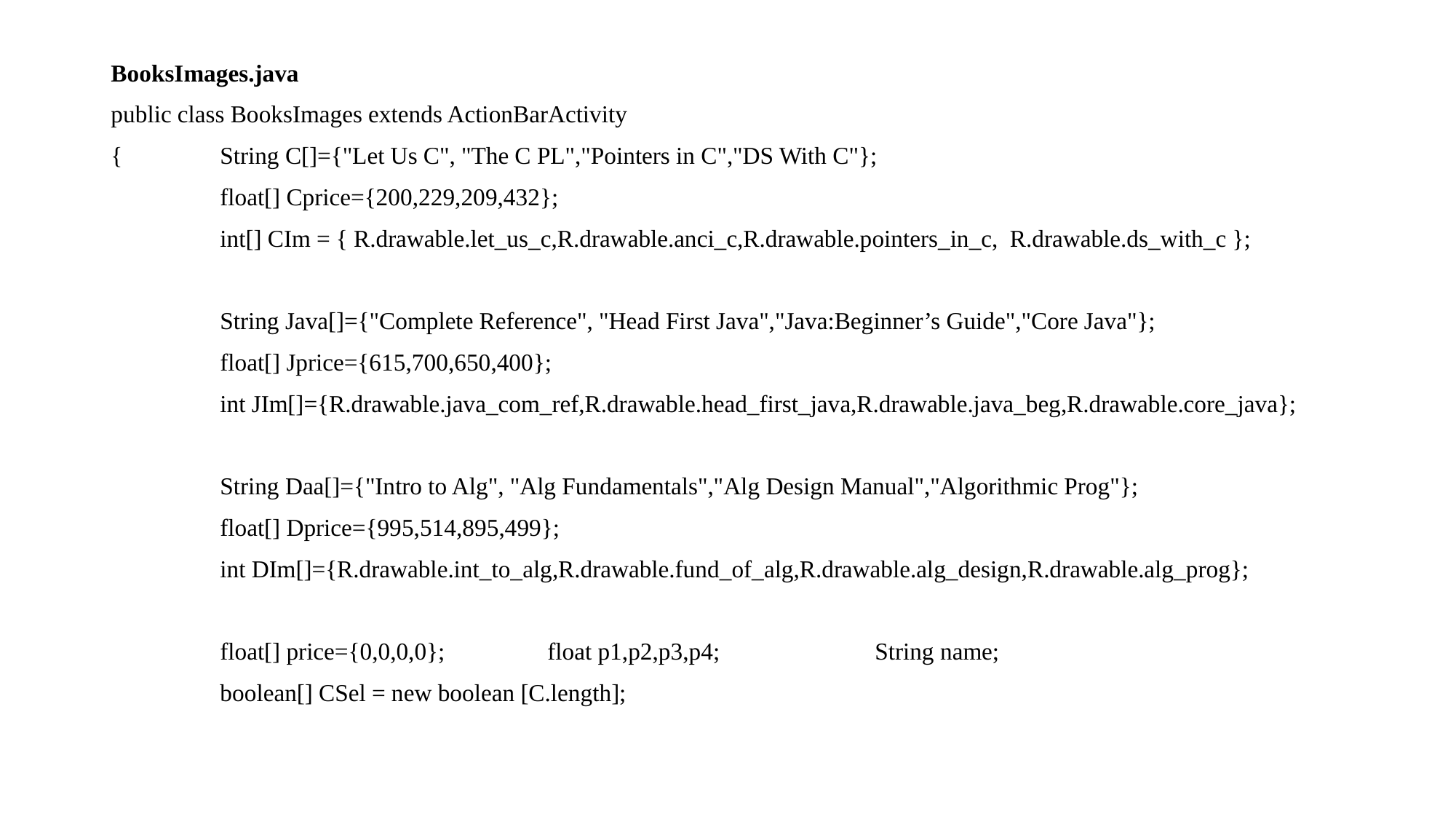

BooksImages.java
public class BooksImages extends ActionBarActivity
{	String C[]={"Let Us C", "The C PL","Pointers in C","DS With C"};
	float[] Cprice={200,229,209,432};
	int[] CIm = { R.drawable.let_us_c,R.drawable.anci_c,R.drawable.pointers_in_c,  R.drawable.ds_with_c };

	String Java[]={"Complete Reference", "Head First Java","Java:Beginner’s Guide","Core Java"};
	float[] Jprice={615,700,650,400};
	int JIm[]={R.drawable.java_com_ref,R.drawable.head_first_java,R.drawable.java_beg,R.drawable.core_java};

	String Daa[]={"Intro to Alg", "Alg Fundamentals","Alg Design Manual","Algorithmic Prog"};
	float[] Dprice={995,514,895,499};
	int DIm[]={R.drawable.int_to_alg,R.drawable.fund_of_alg,R.drawable.alg_design,R.drawable.alg_prog};

	float[] price={0,0,0,0}; 	float p1,p2,p3,p4;		String name;
	boolean[] CSel = new boolean [C.length];